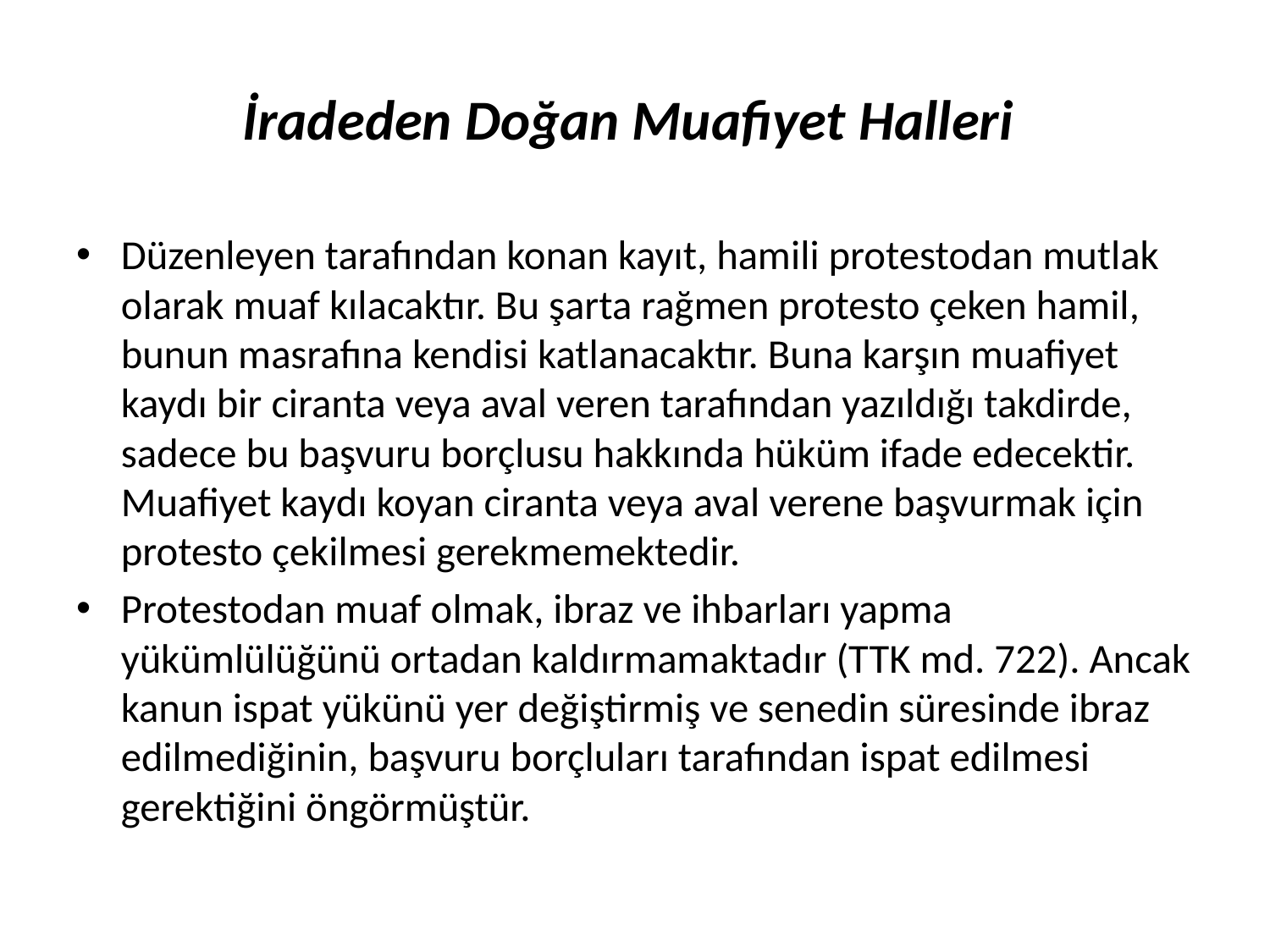

# İradeden Doğan Muafiyet Halleri
Düzenleyen tarafından konan kayıt, hamili protestodan mutlak olarak muaf kılacaktır. Bu şarta rağmen protesto çeken hamil, bunun masrafına kendisi katlanacaktır. Buna karşın muafiyet kaydı bir ciranta veya aval veren tarafından yazıldığı takdirde, sadece bu başvuru borçlusu hakkında hüküm ifade edecektir. Muafiyet kaydı koyan ciranta veya aval verene başvurmak için protesto çekilmesi gerekmemektedir.
Protestodan muaf olmak, ibraz ve ihbarları yapma yükümlülüğünü ortadan kaldırmamaktadır (TTK md. 722). Ancak kanun ispat yükünü yer değiştirmiş ve senedin süresinde ibraz edilmediğinin, başvuru borçluları tarafından ispat edilmesi gerektiğini öngörmüştür.